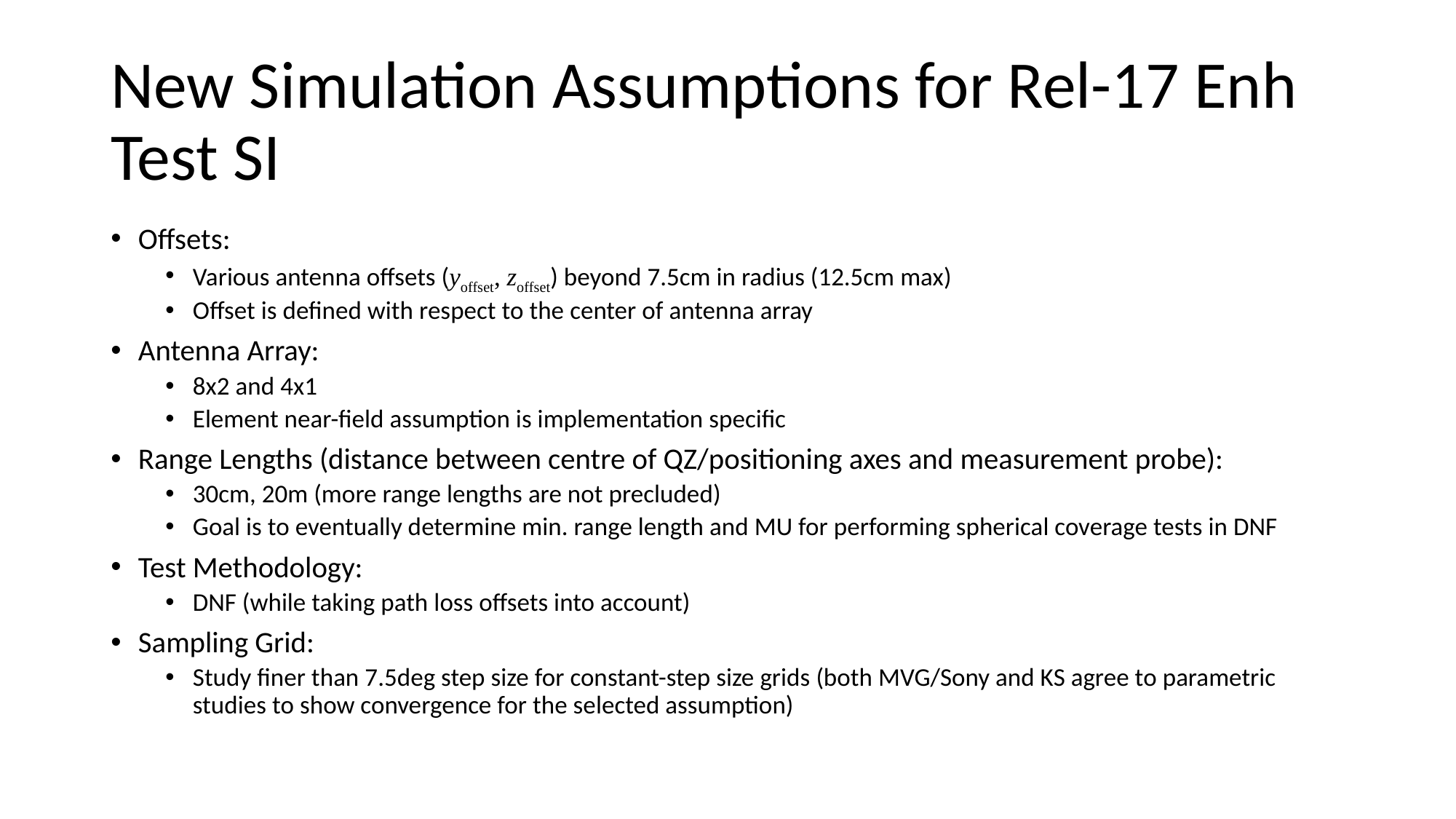

# New Simulation Assumptions for Rel-17 Enh Test SI
Offsets:
Various antenna offsets (yoffset, zoffset) beyond 7.5cm in radius (12.5cm max)
Offset is defined with respect to the center of antenna array
Antenna Array:
8x2 and 4x1
Element near-field assumption is implementation specific
Range Lengths (distance between centre of QZ/positioning axes and measurement probe):
30cm, 20m (more range lengths are not precluded)
Goal is to eventually determine min. range length and MU for performing spherical coverage tests in DNF
Test Methodology:
DNF (while taking path loss offsets into account)
Sampling Grid:
Study finer than 7.5deg step size for constant-step size grids (both MVG/Sony and KS agree to parametric studies to show convergence for the selected assumption)